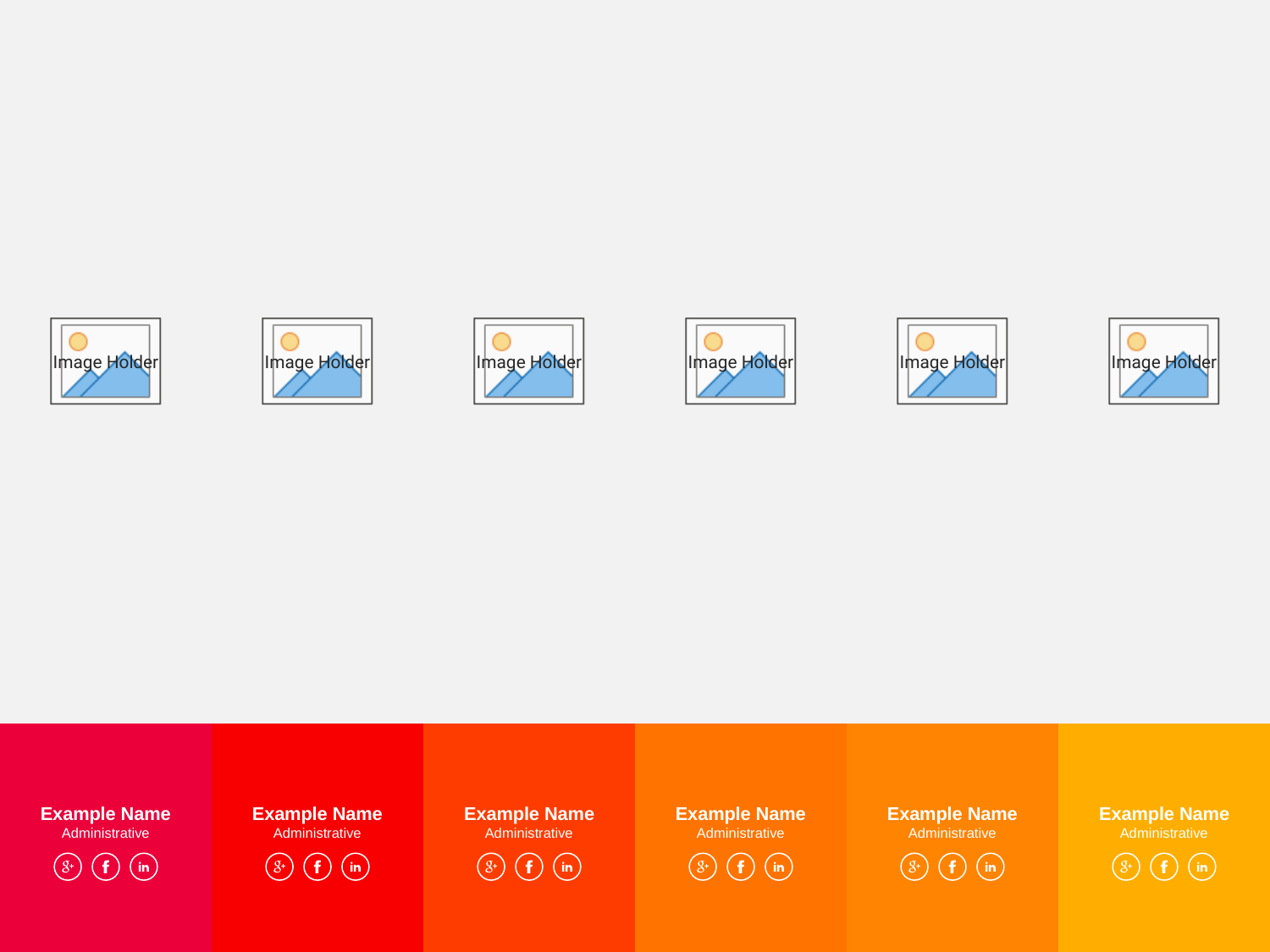

Example Name
Administrative
Example Name
Administrative
Example Name
Administrative
Example Name
Administrative
Example Name
Administrative
Example Name
Administrative